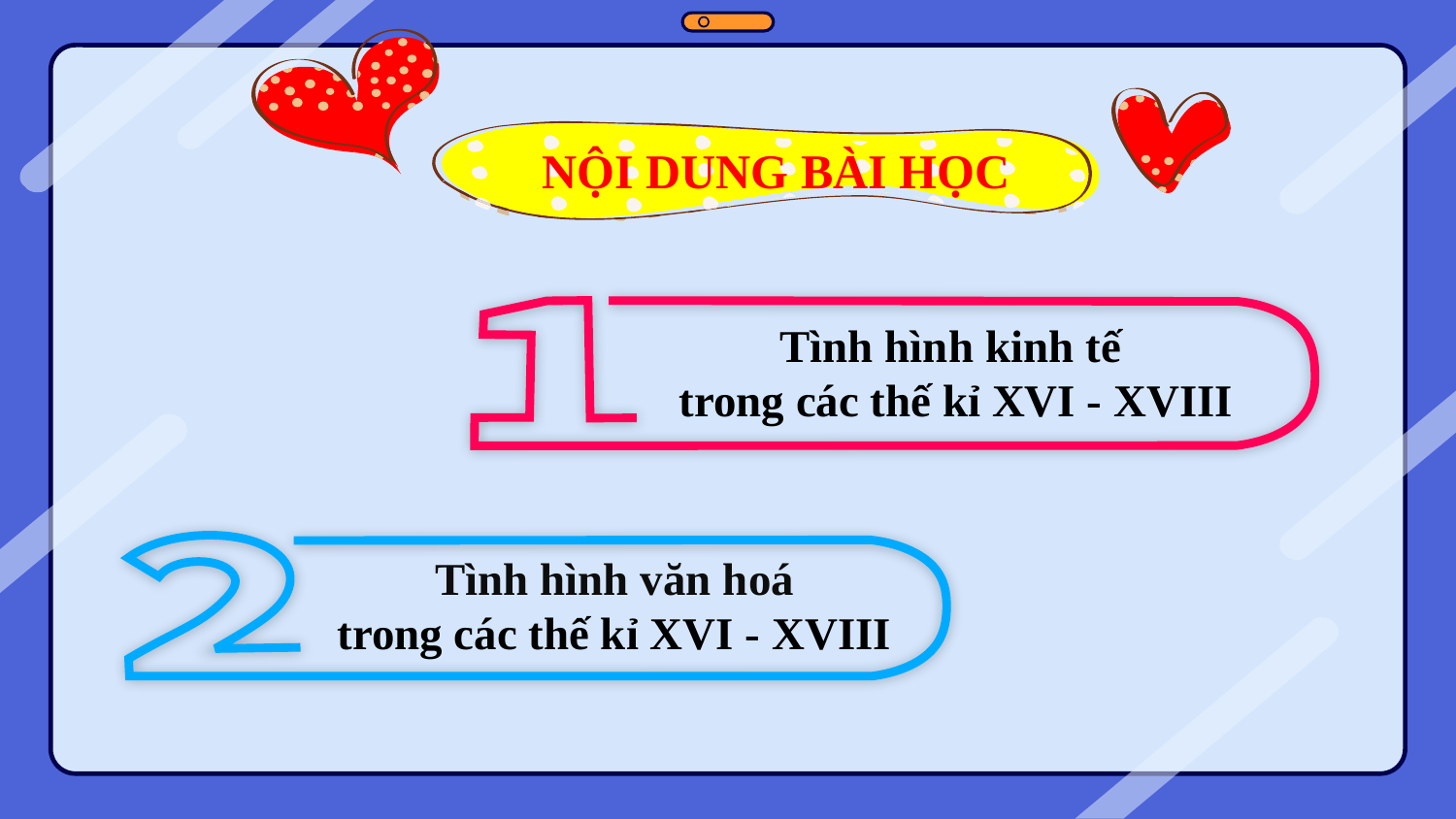

NỘI DUNG BÀI HỌC

Tình hình kinh tế
trong các thế kỉ XVI - XVIII

Tình hình văn hoá
trong các thế kỉ XVI - XVIII